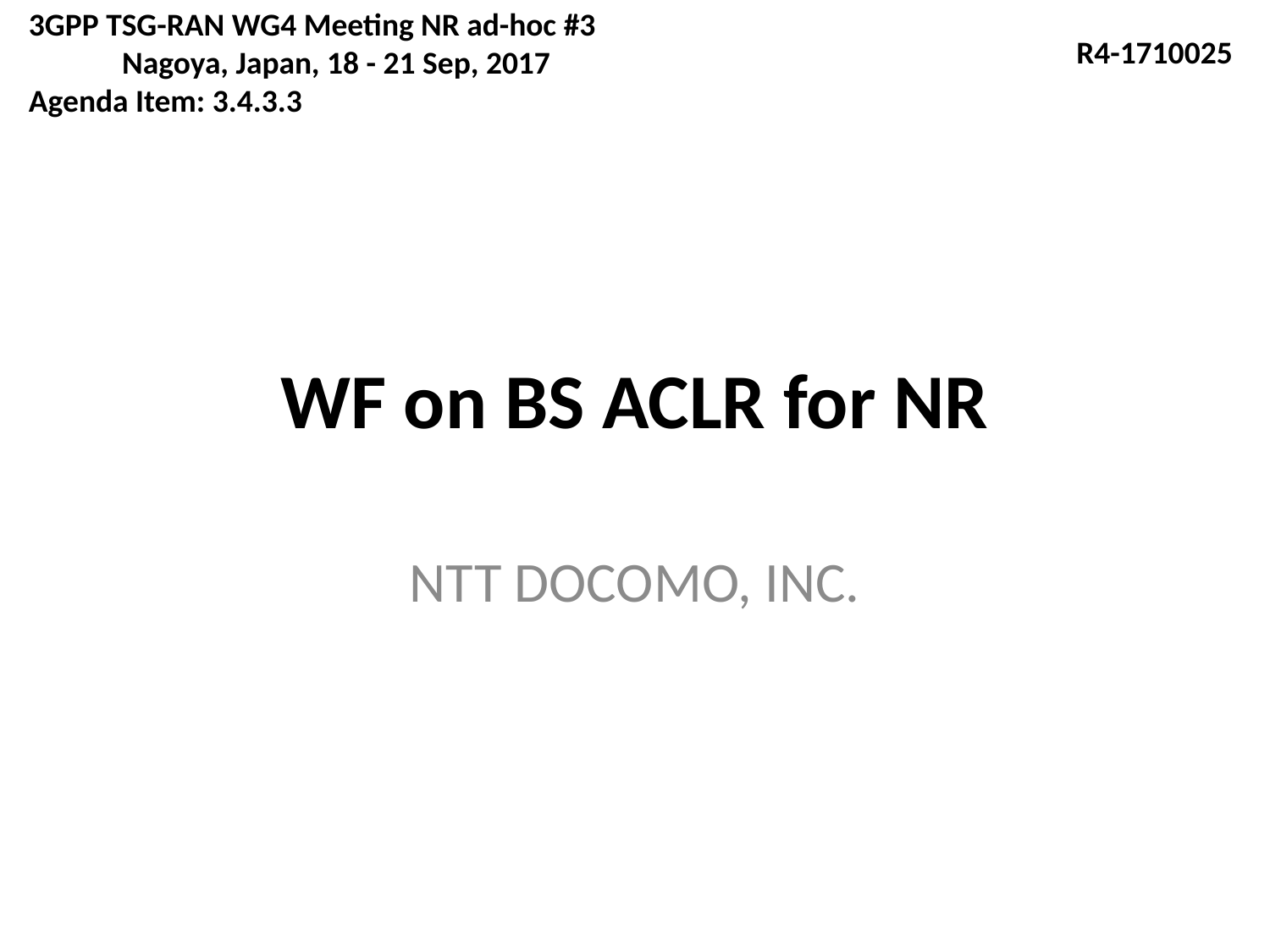

3GPP TSG-RAN WG4 Meeting NR ad-hoc #3	                             Nagoya, Japan, 18 - 21 Sep, 2017
Agenda Item: 3.4.3.3
R4-1710025
# WF on BS ACLR for NR
NTT DOCOMO, INC.